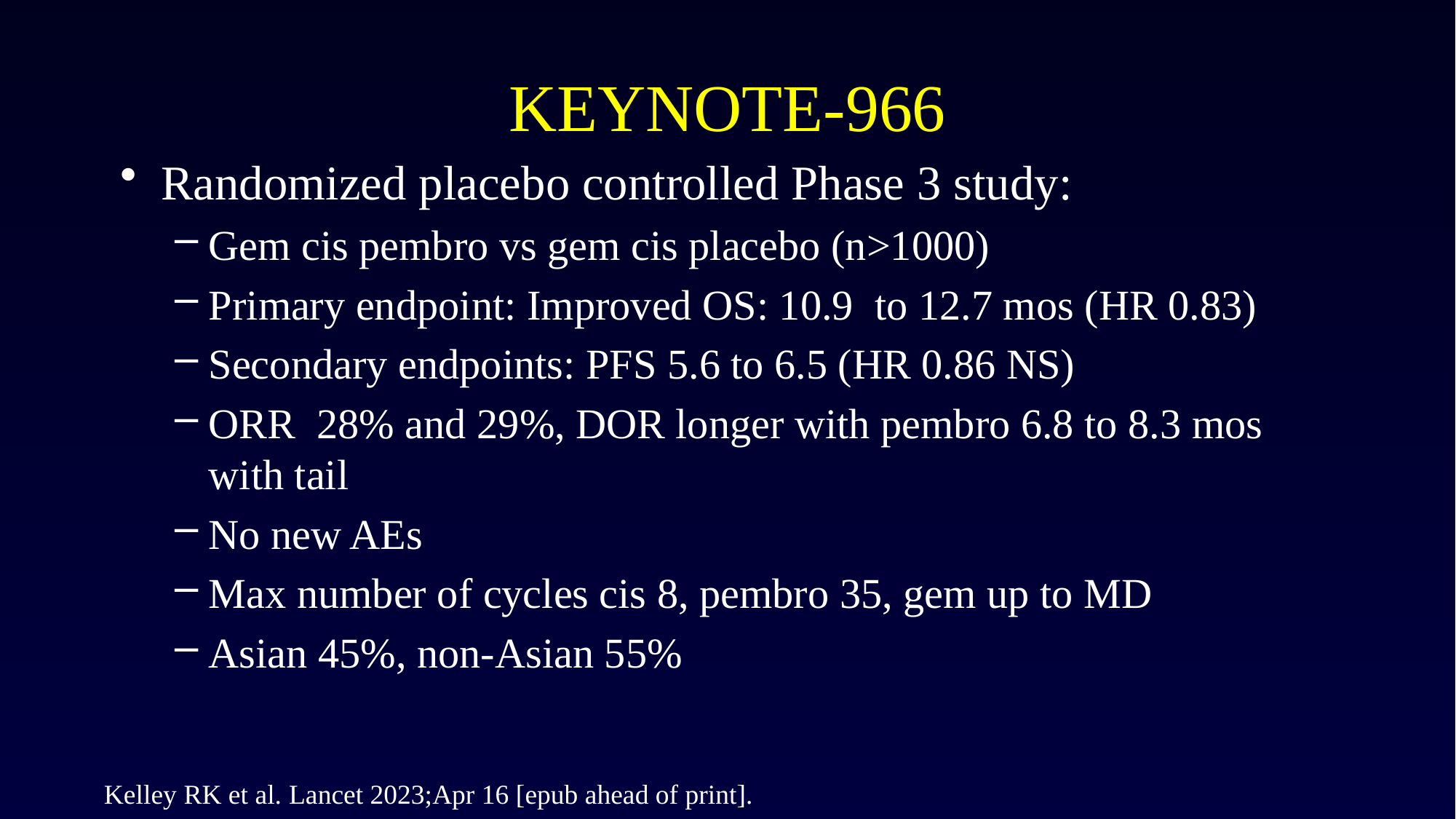

# KEYNOTE-966
Randomized placebo controlled Phase 3 study:
Gem cis pembro vs gem cis placebo (n>1000)
Primary endpoint: Improved OS: 10.9  to 12.7 mos (HR 0.83)
Secondary endpoints: PFS 5.6 to 6.5 (HR 0.86 NS)
ORR  28% and 29%, DOR longer with pembro 6.8 to 8.3 mos with tail
No new AEs
Max number of cycles cis 8, pembro 35, gem up to MD
Asian 45%, non-Asian 55%
Kelley RK et al. Lancet 2023;Apr 16 [epub ahead of print].